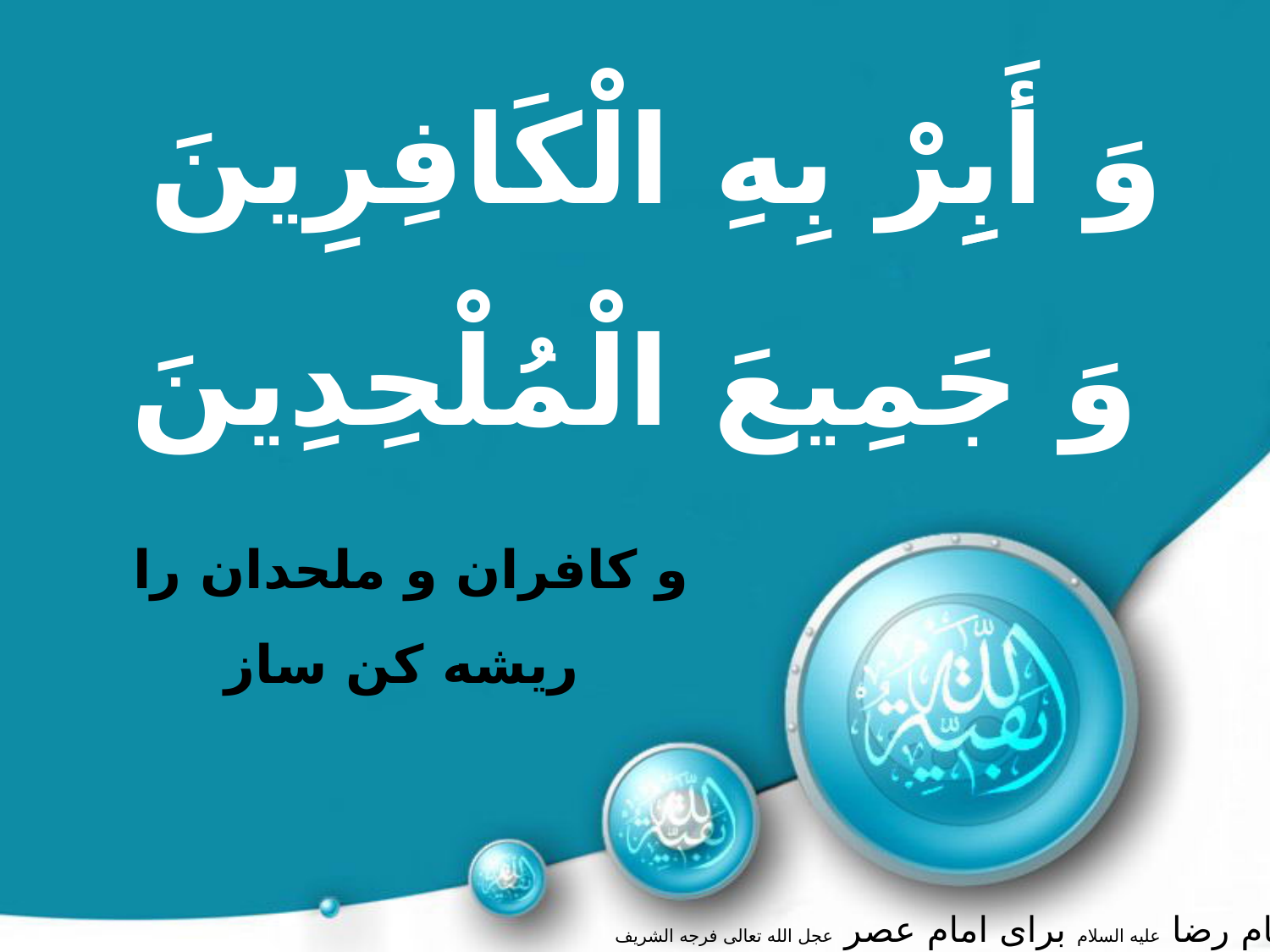

وَ أَبِِرْ بِهِ الْكَافِرِينَ
وَ جَمِيعَ الْمُلْحِدِينَ
و كافران و ملحدان را
ریشه کن ساز